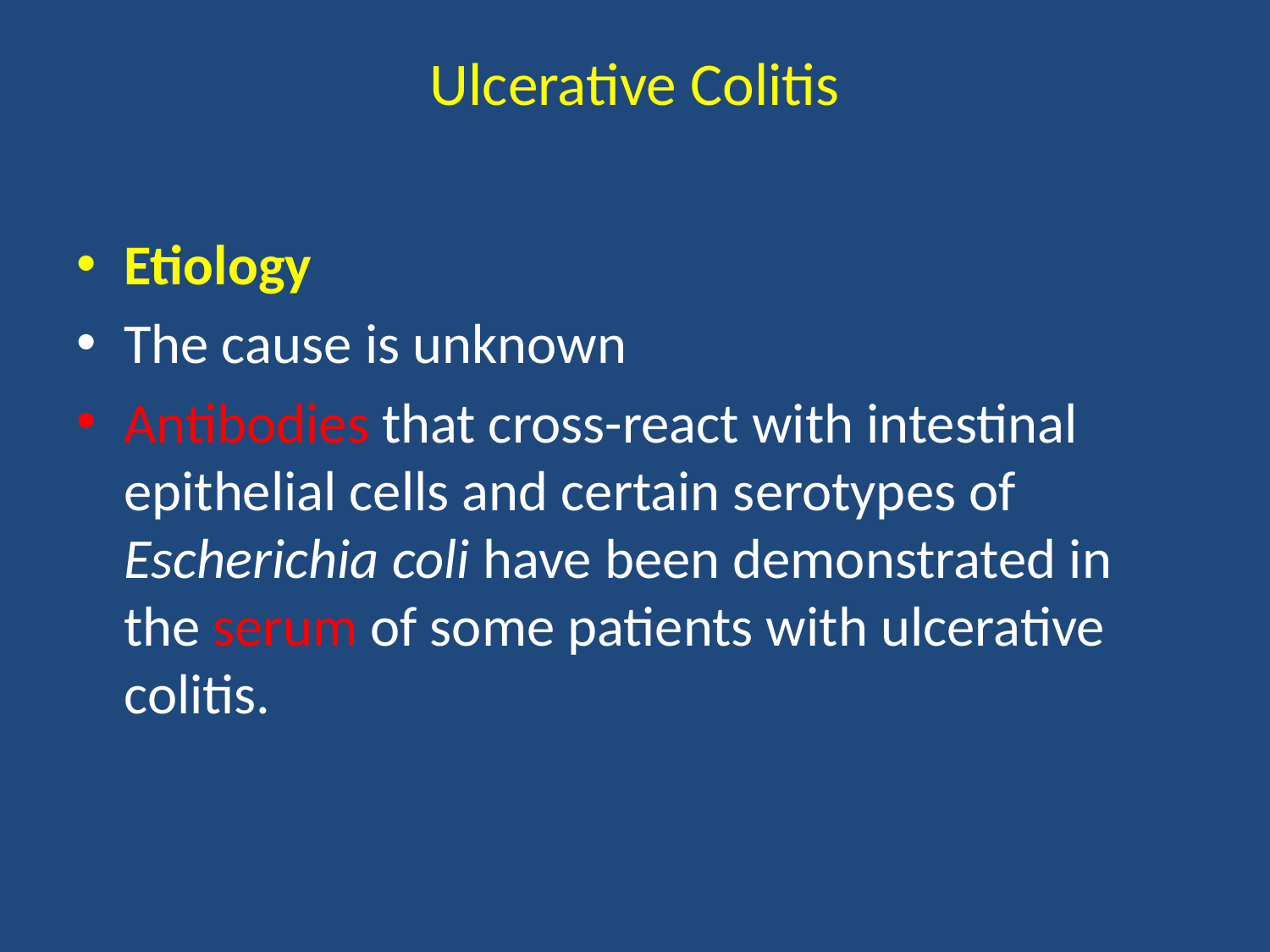

# Ulcerative Colitis
Etiology
The cause is unknown
Antibodies that cross-react with intestinal epithelial cells and certain serotypes of Escherichia coli have been demonstrated in the serum of some patients with ulcerative colitis.